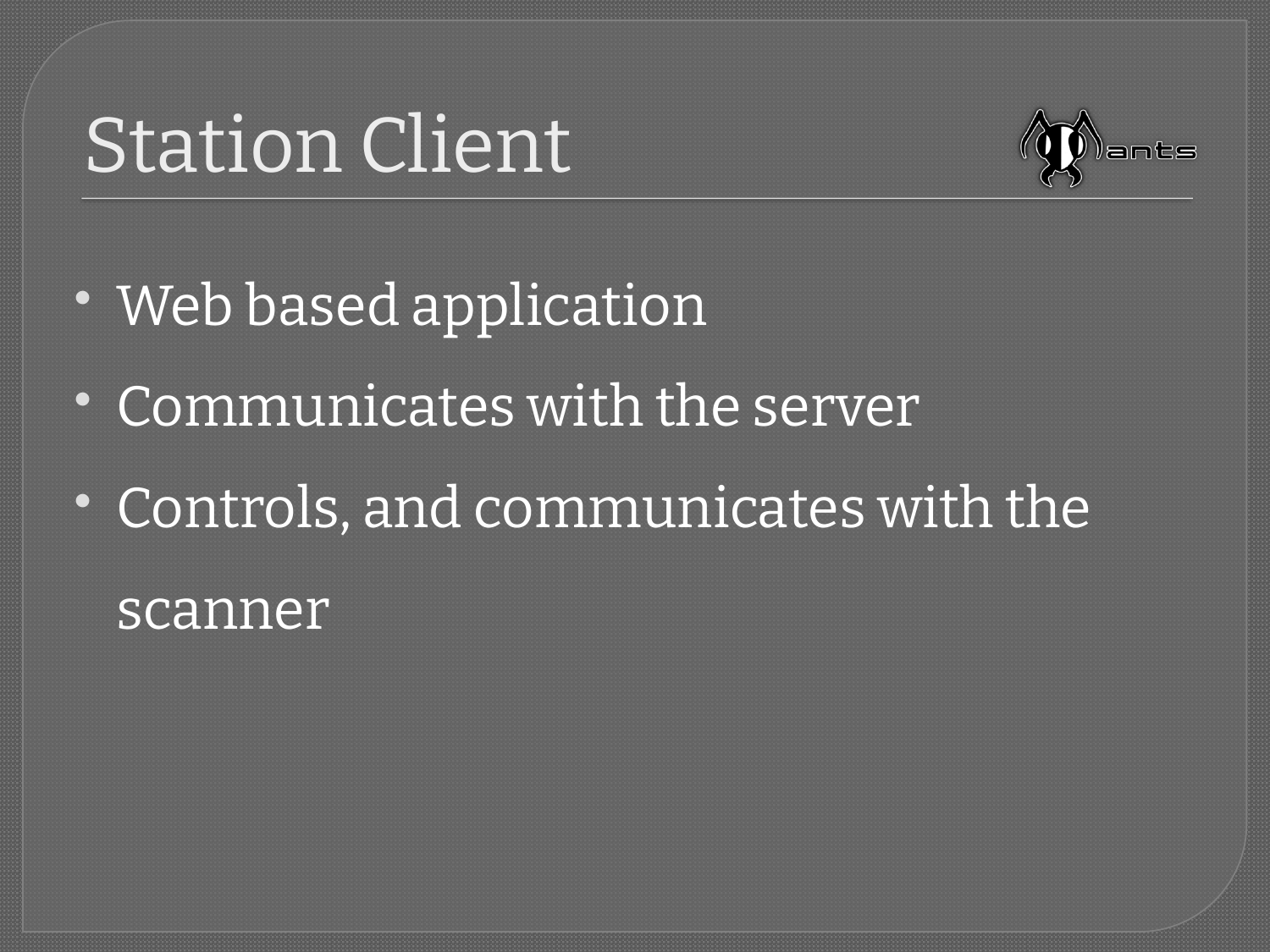

# Station Client
Web based application
Communicates with the server
Controls, and communicates with the scanner